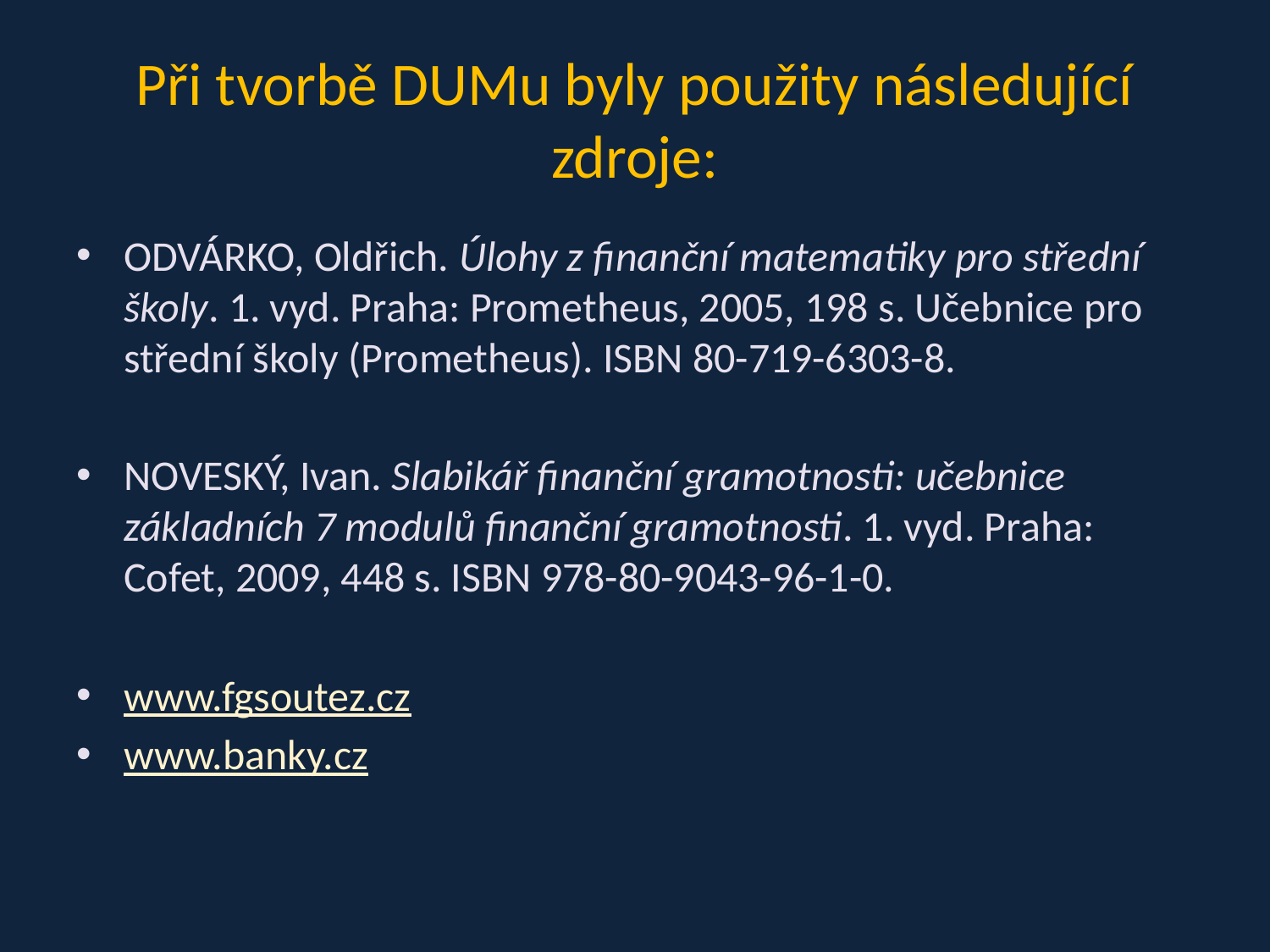

# Při tvorbě DUMu byly použity následující zdroje:
ODVÁRKO, Oldřich. Úlohy z finanční matematiky pro střední školy. 1. vyd. Praha: Prometheus, 2005, 198 s. Učebnice pro střední školy (Prometheus). ISBN 80-719-6303-8.

NOVESKÝ, Ivan. Slabikář finanční gramotnosti: učebnice základních 7 modulů finanční gramotnosti. 1. vyd. Praha: Cofet, 2009, 448 s. ISBN 978-80-9043-96-1-0.

www.fgsoutez.cz
www.banky.cz